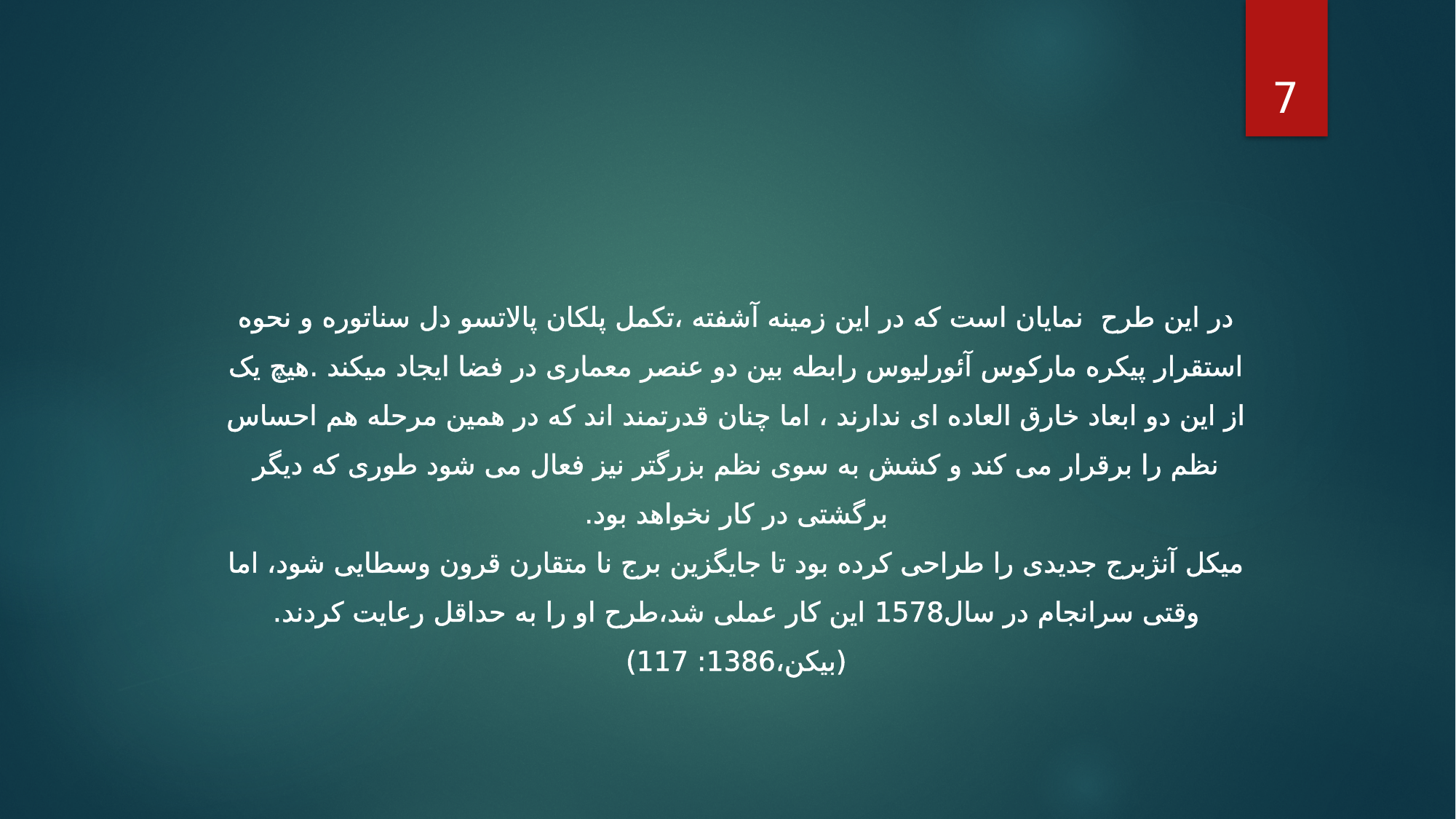

7
در این طرح  نمایان است که در این زمینه آشفته ،تکمل پلکان پالاتسو دل سناتوره و نحوه استقرار پیکره مارکوس آئورلیوس رابطه بین دو عنصر معماری در فضا ایجاد میکند .هیچ یک از این دو ابعاد خارق العاده ای ندارند ، اما چنان قدرتمند اند که در همین مرحله هم احساس نظم را برقرار می کند و کشش به سوی نظم بزرگتر نیز فعال می شود طوری که دیگر برگشتی در کار نخواهد بود.
میکل آنژبرج جدیدی را طراحی کرده بود تا جایگزین برج نا متقارن قرون وسطایی شود، اما وقتی سرانجام در سال1578 این کار عملی شد،طرح او را به حداقل رعایت کردند.(بیکن،1386: 117)